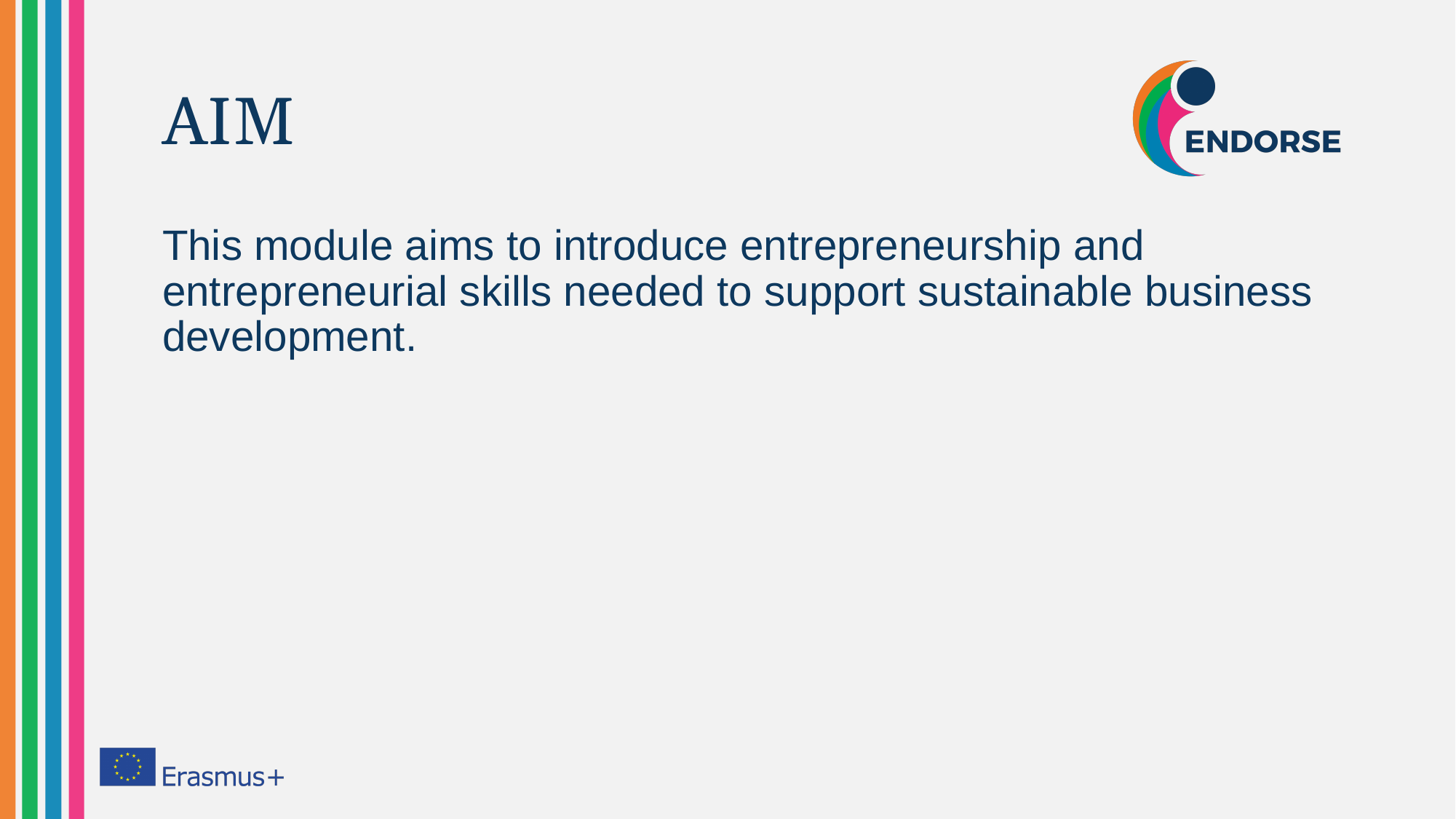

# AIM
This module aims to introduce entrepreneurship and entrepreneurial skills needed to support sustainable business development.